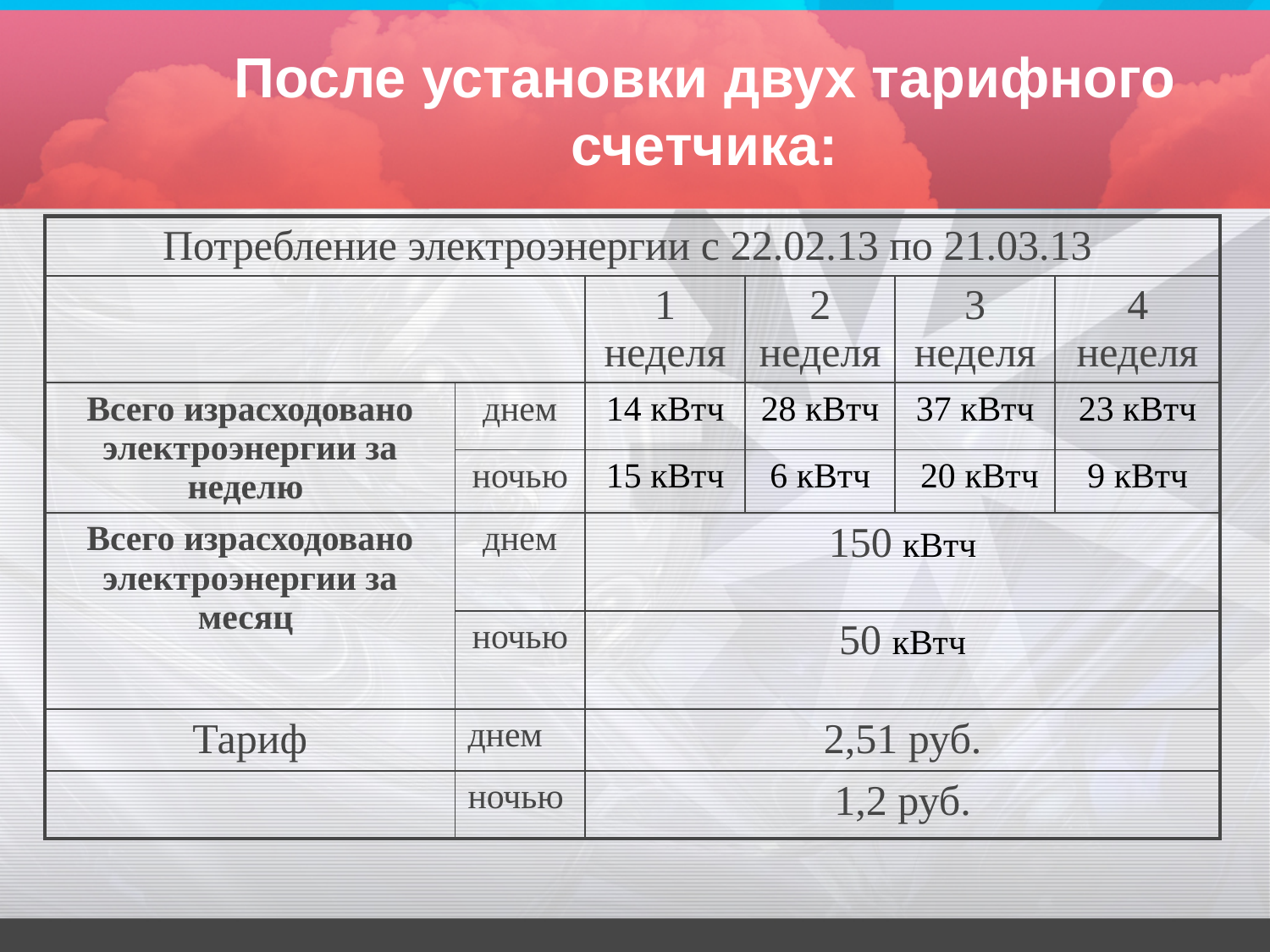

# После установки двух тарифного счетчика:
| Потребление электроэнергии с 22.02.13 по 21.03.13 |  |  |  |  |  |
| --- | --- | --- | --- | --- | --- |
|  |  | 1 неделя | 2 неделя | 3 неделя | 4 неделя |
| Всего израсходовано электроэнергии за неделю | днем | 14 кВтч | 28 кВтч | 37 кВтч | 23 кВтч |
|  | ночью | 15 кВтч | 6 кВтч | 20 кВтч | 9 кВтч |
| Всего израсходовано электроэнергии за месяц | днем | 150 кВтч |  |  |  |
|  | ночью | 50 кВтч |  |  |  |
| Тариф | днем | 2,51 руб. |  |  |  |
|  | ночью | 1,2 руб. |  |  |  |